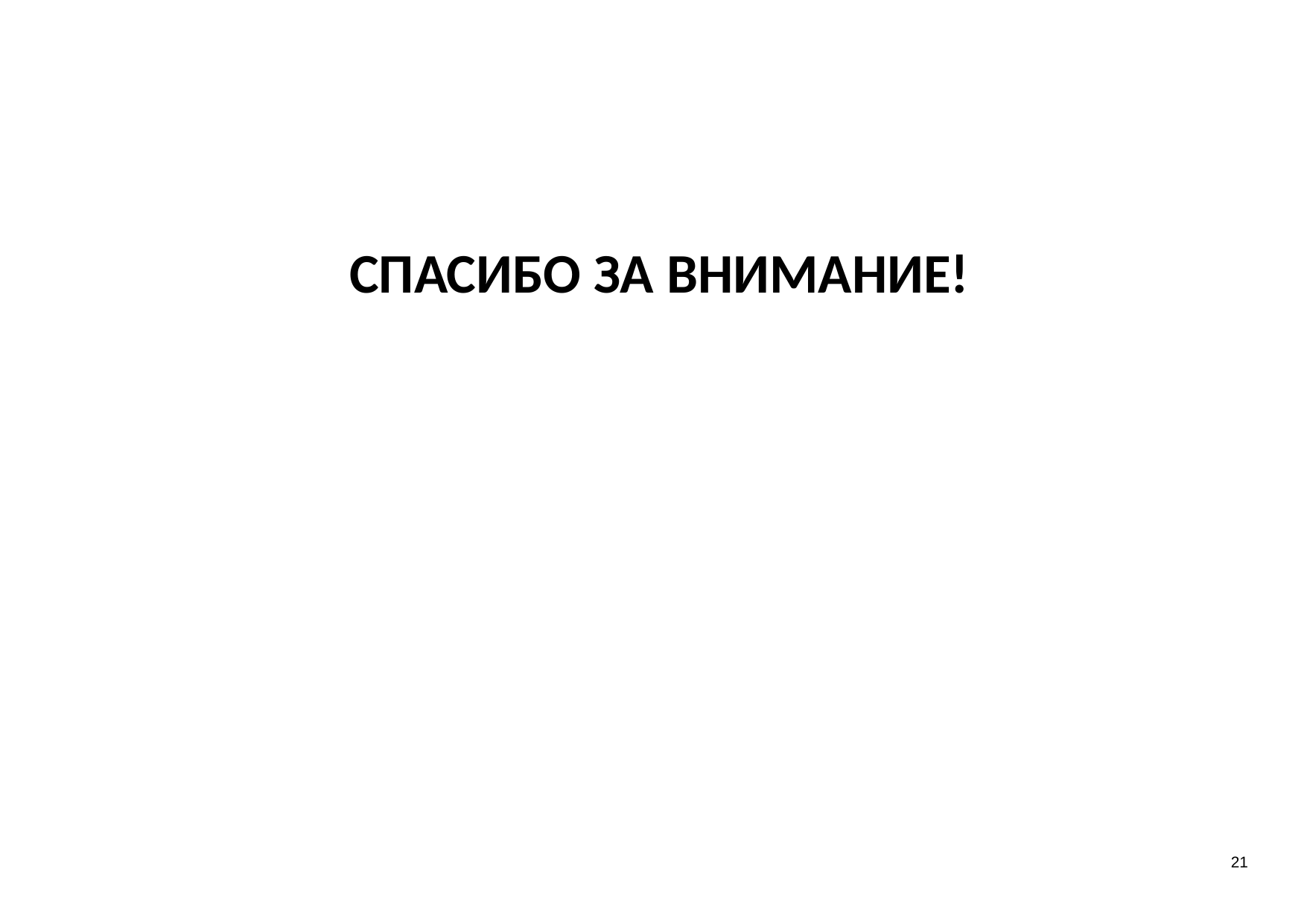

| СПАСИБО ЗА ВНИМАНИЕ! |
| --- |
21